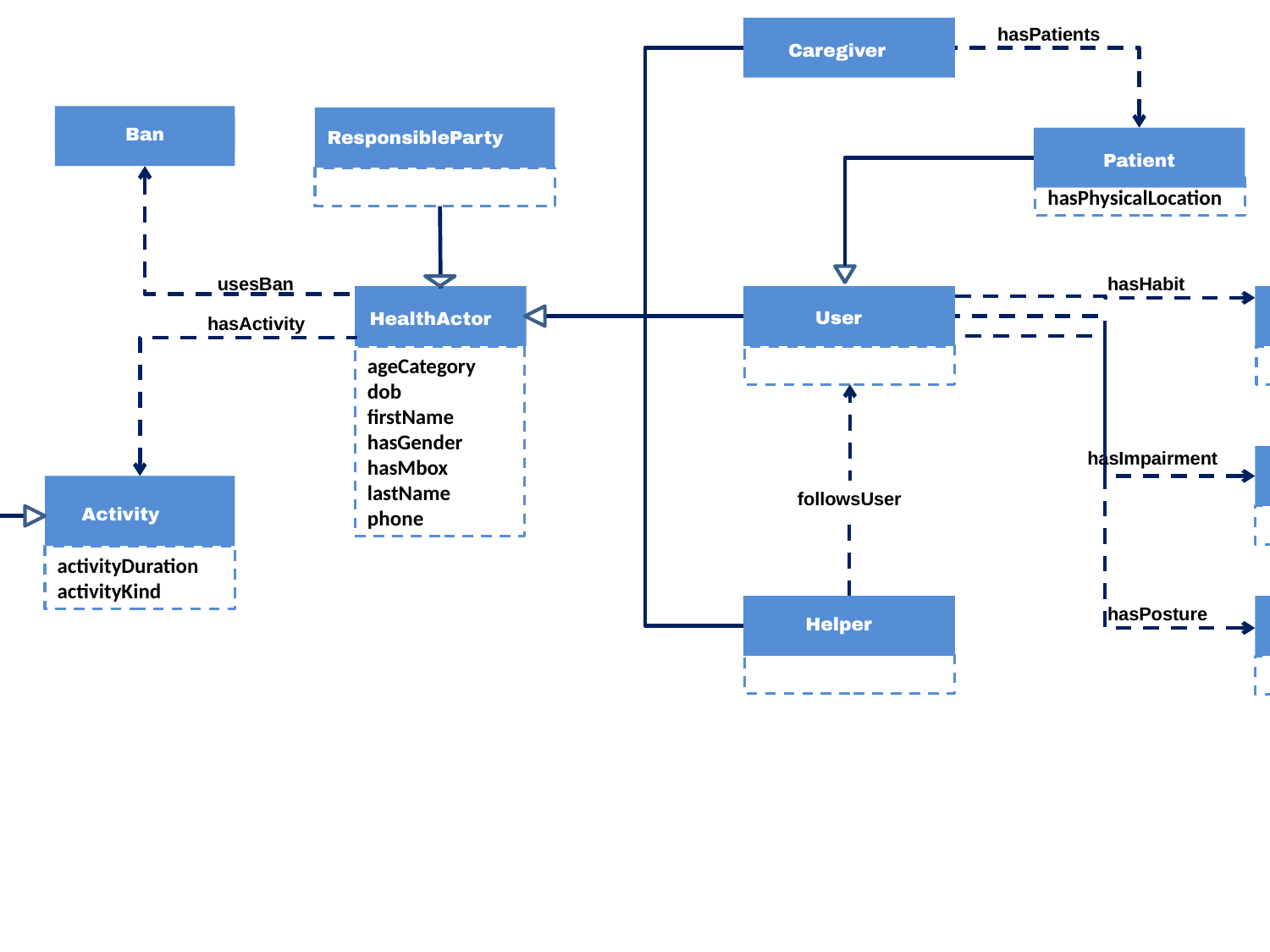

hasPatients

Caregiver

Ban

ResponsibleParty

Patient

hasPhysicalLocation

usesBan

hasHabit

HealthActor

User

Habit
hasActivity

ageCategory
dob
firstName
hasGender
hasMbox
lastName
phone

DailyActivity

hasImpairment

Impairment

followsUser
Activity

activityDuration
activityKind

Helper
hasPosture

Posture

NocturnalActivity